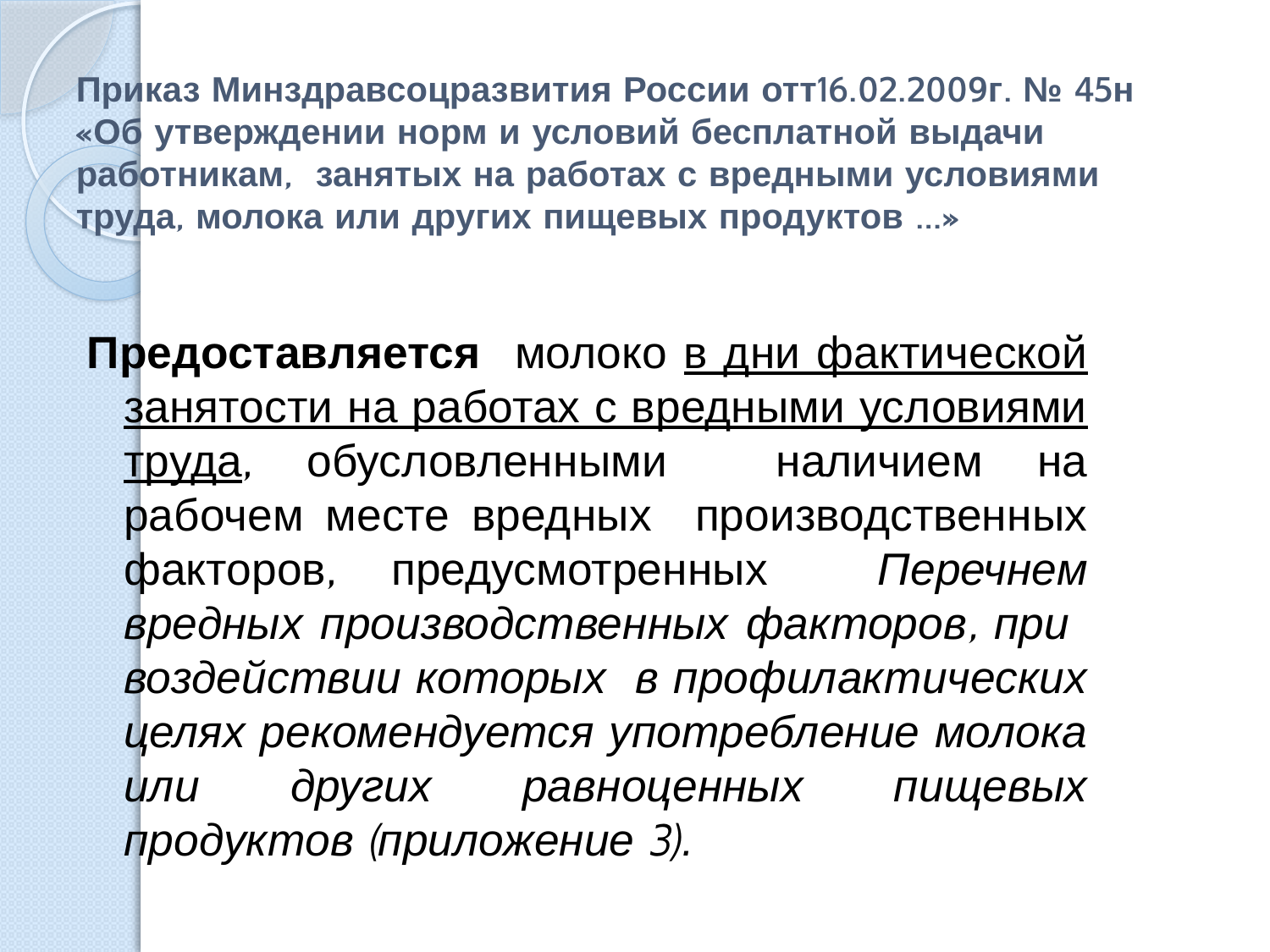

# Приказ Минздравсоцразвития России отт16.02.2009г. № 45н «Об утверждении норм и условий бесплатной выдачи работникам,  занятых на работах с вредными условиями труда, молока или других пищевых продуктов …»
Предоставляется  молоко в дни фактической занятости на работах с вредными условиями труда, обусловленными  наличием на рабочем месте вредных  производственных факторов, предусмотренных  Перечнем вредных производственных факторов, при  воздействии которых  в профилактических целях рекомендуется употребление молока или других равноценных пищевых продуктов (приложение 3).